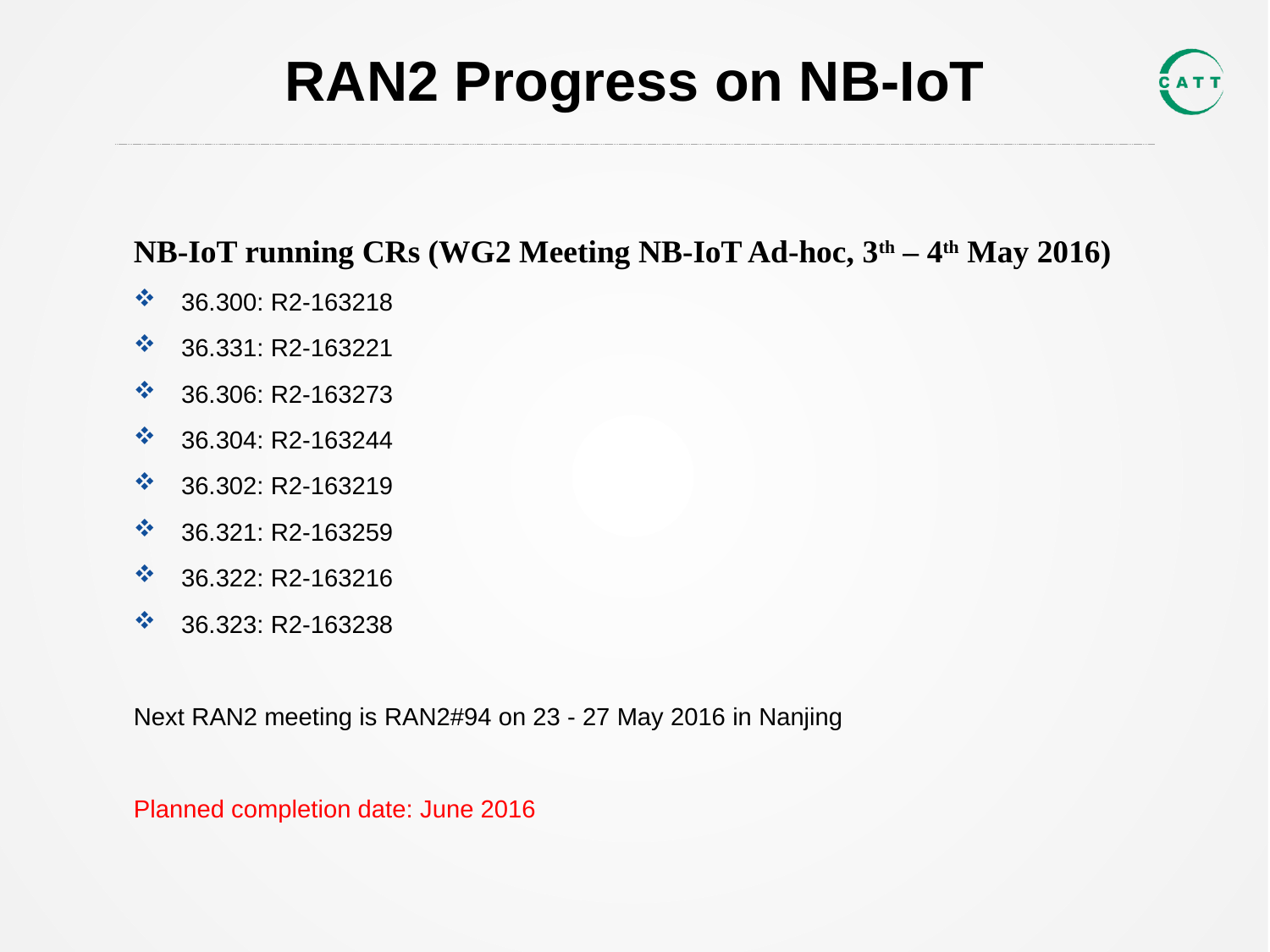

# RAN2 Progress on NB-IoT
NB-IoT running CRs (WG2 Meeting NB-IoT Ad-hoc, 3th – 4th May 2016)
36.300: R2-163218
36.331: R2-163221
36.306: R2-163273
36.304: R2-163244
36.302: R2-163219
36.321: R2-163259
36.322: R2-163216
36.323: R2-163238

Next RAN2 meeting is RAN2#94 on 23 - 27 May 2016 in Nanjing

Planned completion date: June 2016